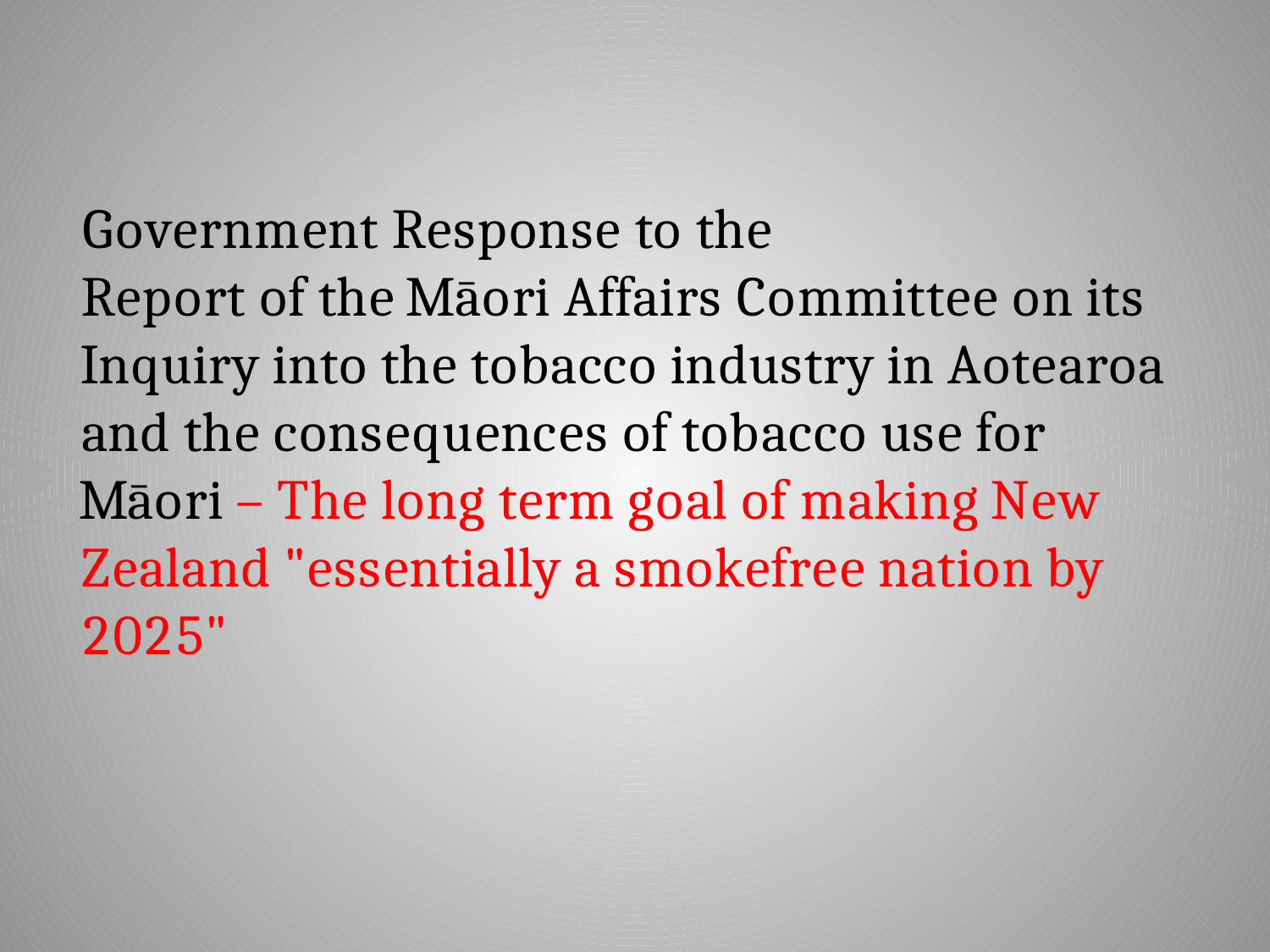

Government Response to the
Report of the Māori Affairs Committee on its
Inquiry into the tobacco industry in Aotearoa and the consequences of tobacco use for Māori – The long term goal of making New Zealand "essentially a smokefree nation by 2025"